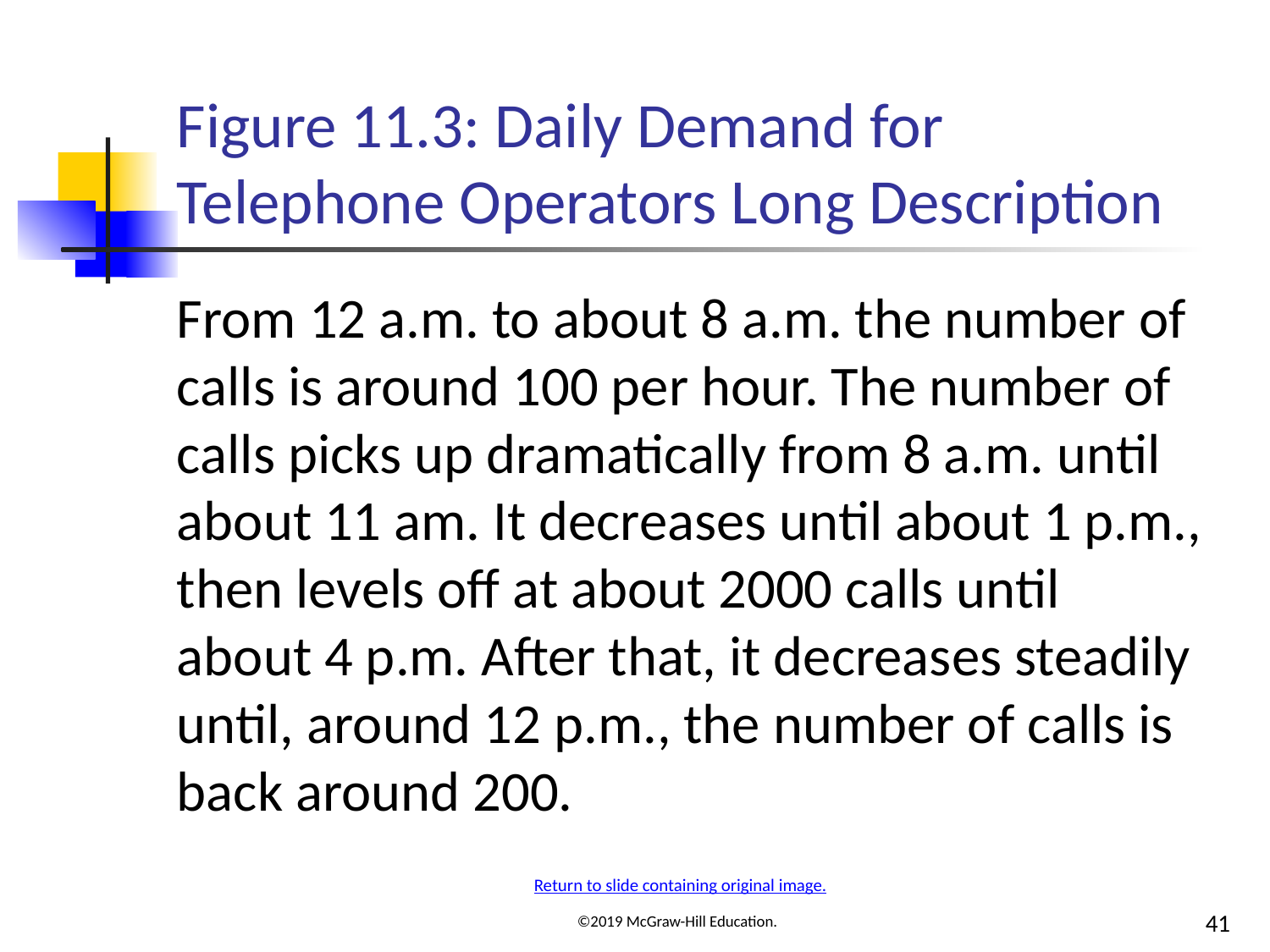

# Figure 11.3: Daily Demand for Telephone Operators Long Description
From 12 a.m. to about 8 a.m. the number of calls is around 100 per hour. The number of calls picks up dramatically from 8 a.m. until about 11 am. It decreases until about 1 p.m., then levels off at about 2000 calls until about 4 p.m. After that, it decreases steadily until, around 12 p.m., the number of calls is back around 200.
Return to slide containing original image.